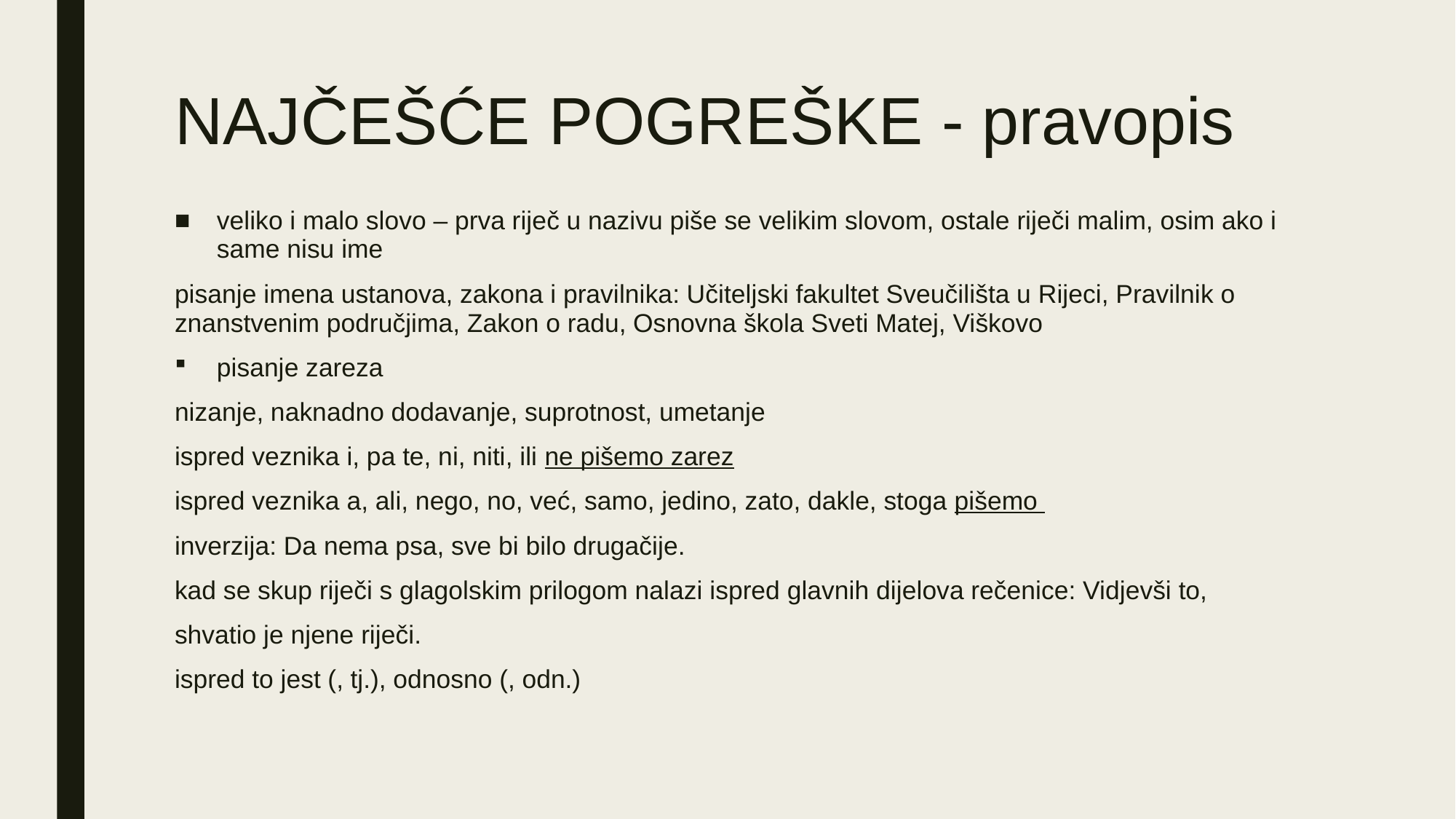

# NAJČEŠĆE POGREŠKE - pravopis
veliko i malo slovo – prva riječ u nazivu piše se velikim slovom, ostale riječi malim, osim ako i same nisu ime
pisanje imena ustanova, zakona i pravilnika: Učiteljski fakultet Sveučilišta u Rijeci, Pravilnik o znanstvenim područjima, Zakon o radu, Osnovna škola Sveti Matej, Viškovo
pisanje zareza
nizanje, naknadno dodavanje, suprotnost, umetanje
ispred veznika i, pa te, ni, niti, ili ne pišemo zarez
ispred veznika a, ali, nego, no, već, samo, jedino, zato, dakle, stoga pišemo
inverzija: Da nema psa, sve bi bilo drugačije.
kad se skup riječi s glagolskim prilogom nalazi ispred glavnih dijelova rečenice: Vidjevši to,
shvatio je njene riječi.
ispred to jest (, tj.), odnosno (, odn.)